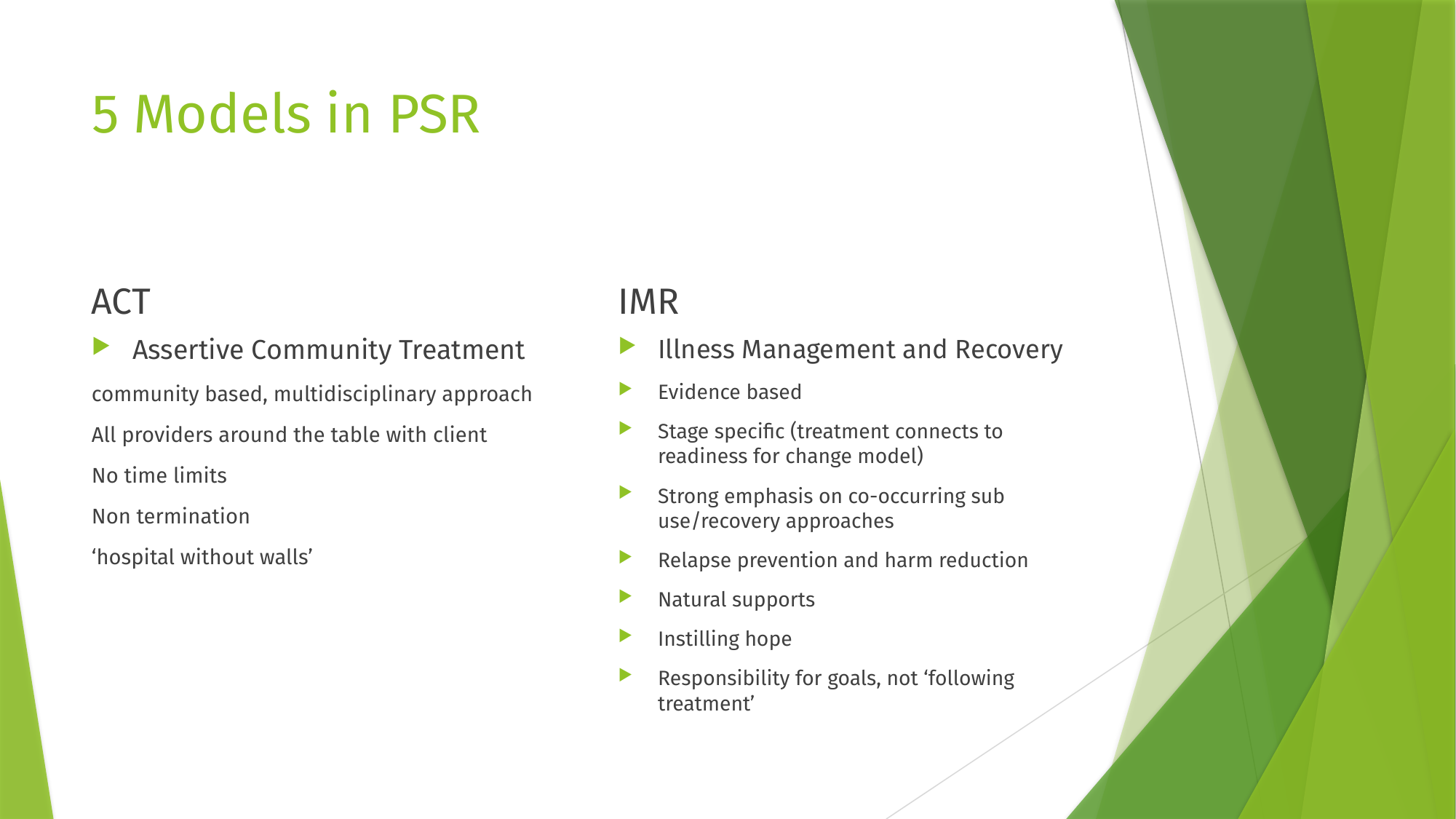

# 5 Models in PSR
ACT
IMR
Assertive Community Treatment
community based, multidisciplinary approach
All providers around the table with client
No time limits
Non termination
‘hospital without walls’

Illness Management and Recovery
Evidence based
Stage specific (treatment connects to readiness for change model)
Strong emphasis on co-occurring sub use/recovery approaches
Relapse prevention and harm reduction
Natural supports
Instilling hope
Responsibility for goals, not ‘following treatment’